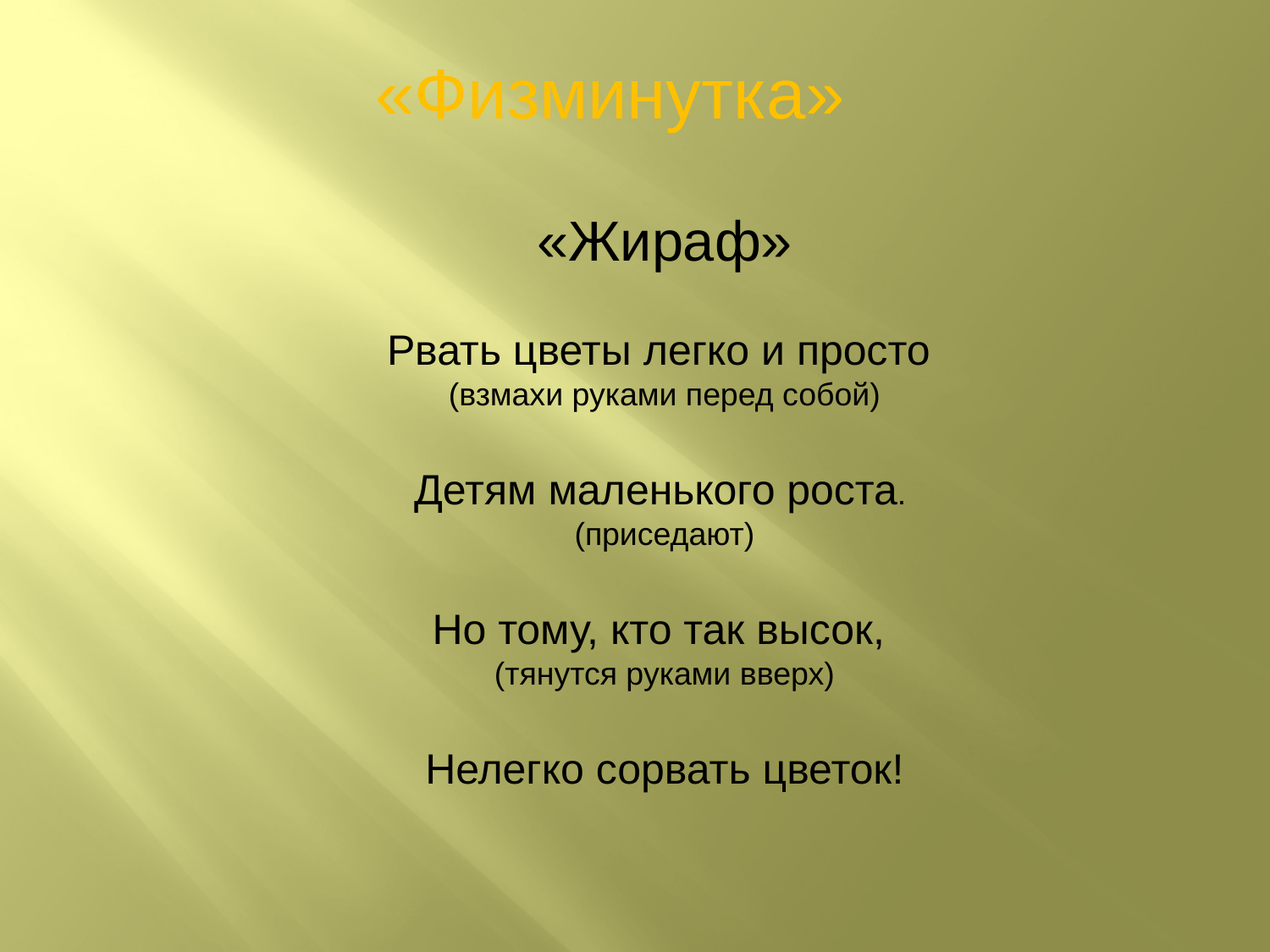

«Физминутка»

«Жираф»

Рвать цветы легко и просто
(взмахи руками перед собой)

Детям маленького роста.
(приседают)

Но тому, кто так высок,
(тянутся руками вверх)

Нелегко сорвать цветок!